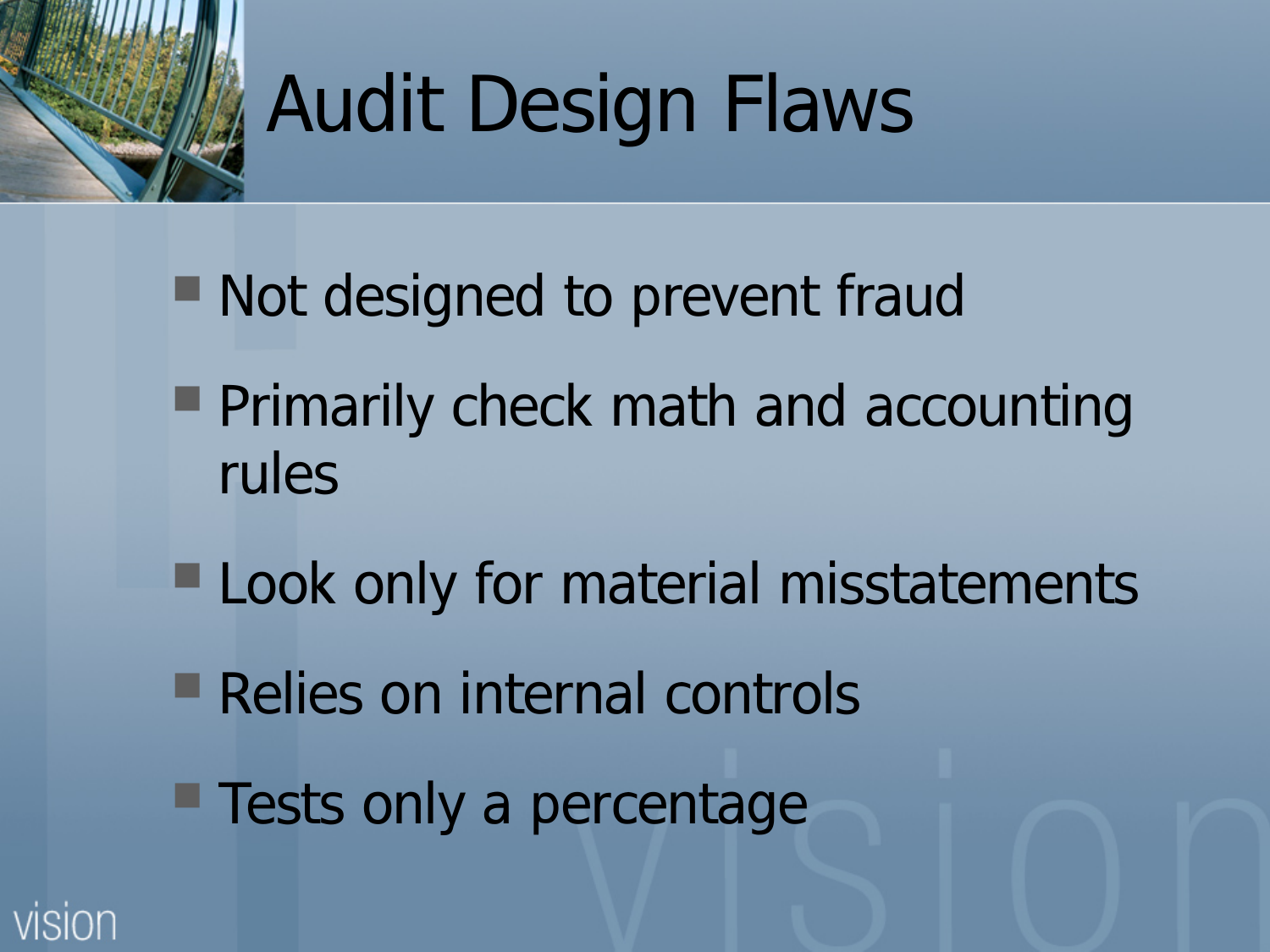

# Audit Design Flaws
Not designed to prevent fraud
Primarily check math and accounting rules
Look only for material misstatements
Relies on internal controls
Tests only a percentage